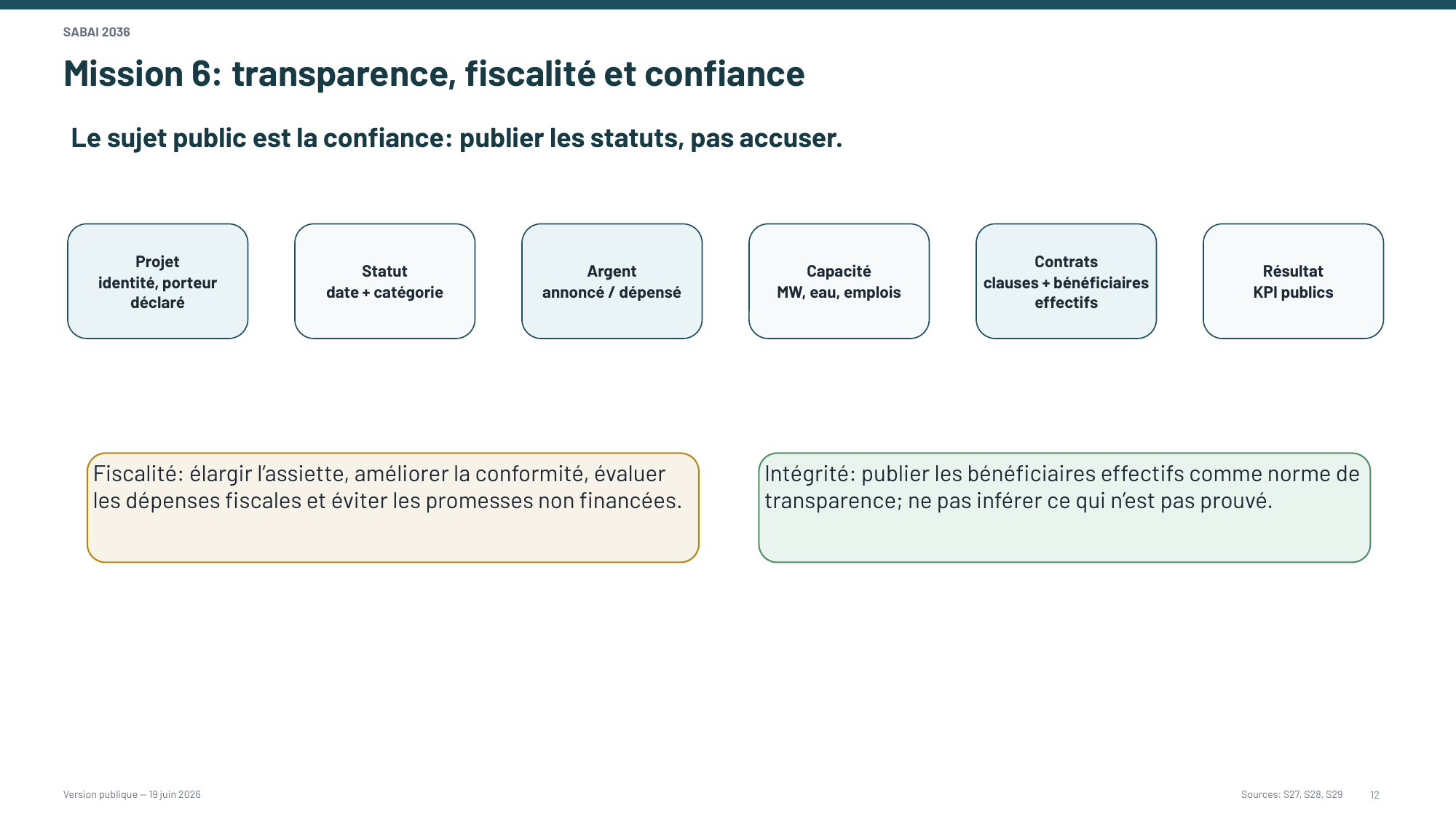

SABAI 2036
Mission 6: transparence, fiscalité et confiance
Le sujet public est la confiance: publier les statuts, pas accuser.
Projet
identité, porteur déclaré
Statut
date + catégorie
Argent
annoncé / dépensé
Capacité
MW, eau, emplois
Contrats
clauses + bénéficiaires effectifs
Résultat
KPI publics
Fiscalité: élargir l’assiette, améliorer la conformité, évaluer les dépenses fiscales et éviter les promesses non financées.
Intégrité: publier les bénéficiaires effectifs comme norme de transparence; ne pas inférer ce qui n’est pas prouvé.
12
Version publique — 19 juin 2026
Sources: S27, S28, S29